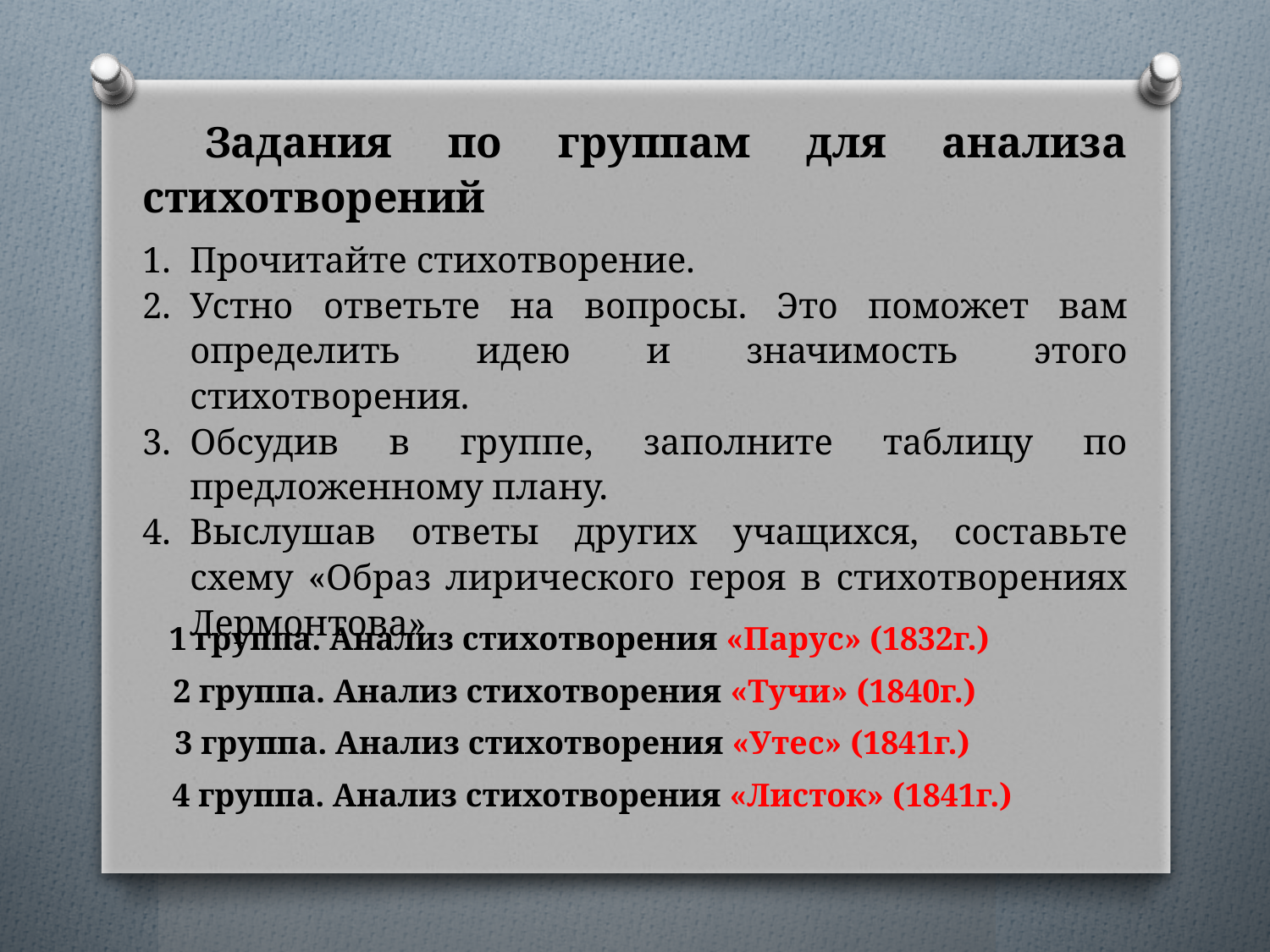

Задания по группам для анализа стихотворений
Прочитайте стихотворение.
Устно ответьте на вопросы. Это поможет вам определить идею и значимость этого стихотворения.
Обсудив в группе, заполните таблицу по предложенному плану.
Выслушав ответы других учащихся, составьте схему «Образ лирического героя в стихотворениях Лермонтова»
1 группа. Анализ стихотворения «Парус» (1832г.)
2 группа. Анализ стихотворения «Тучи» (1840г.)
3 группа. Анализ стихотворения «Утес» (1841г.)
4 группа. Анализ стихотворения «Листок» (1841г.)